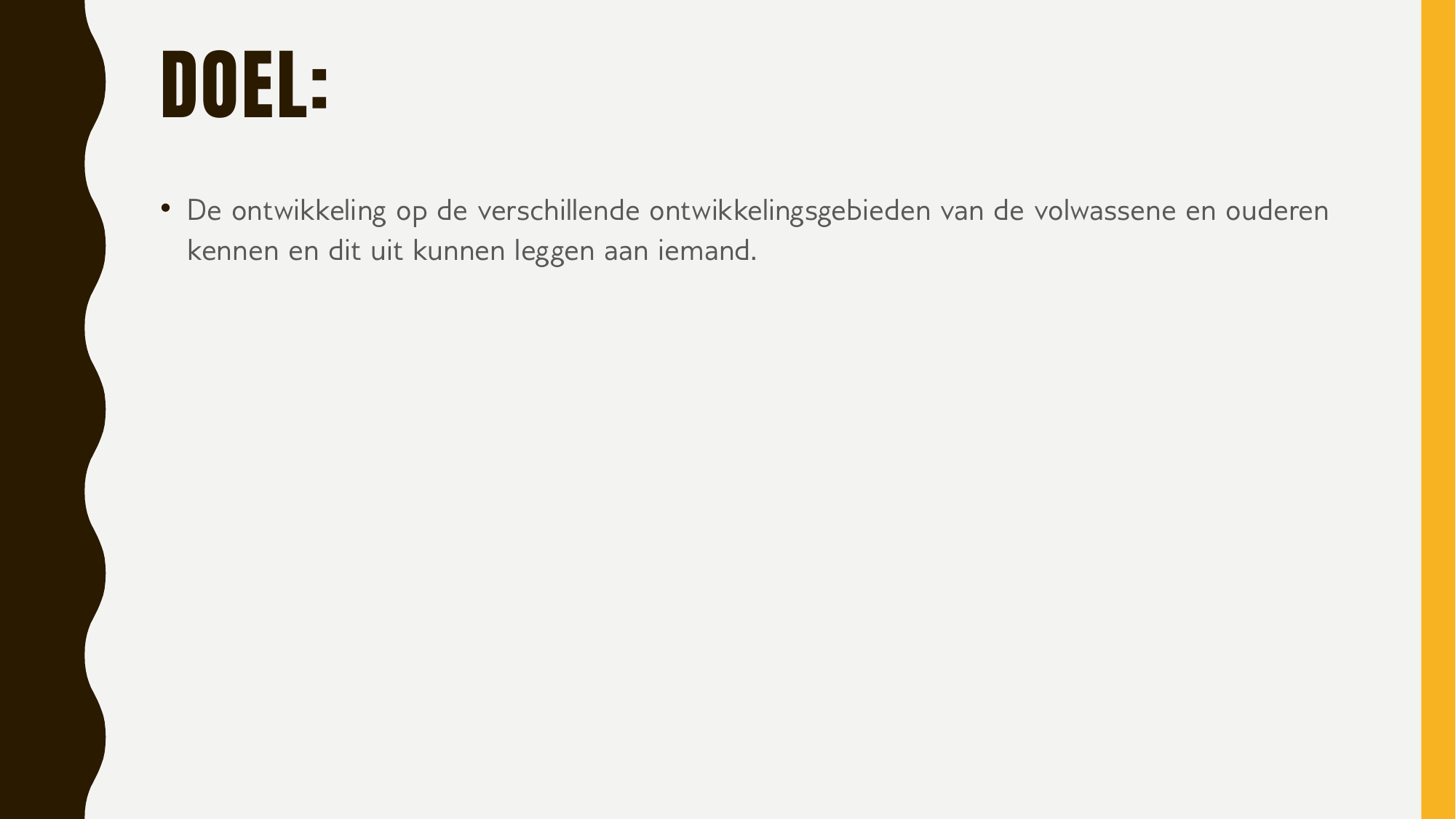

# Doel:
De ontwikkeling op de verschillende ontwikkelingsgebieden van de volwassene en ouderen kennen en dit uit kunnen leggen aan iemand.